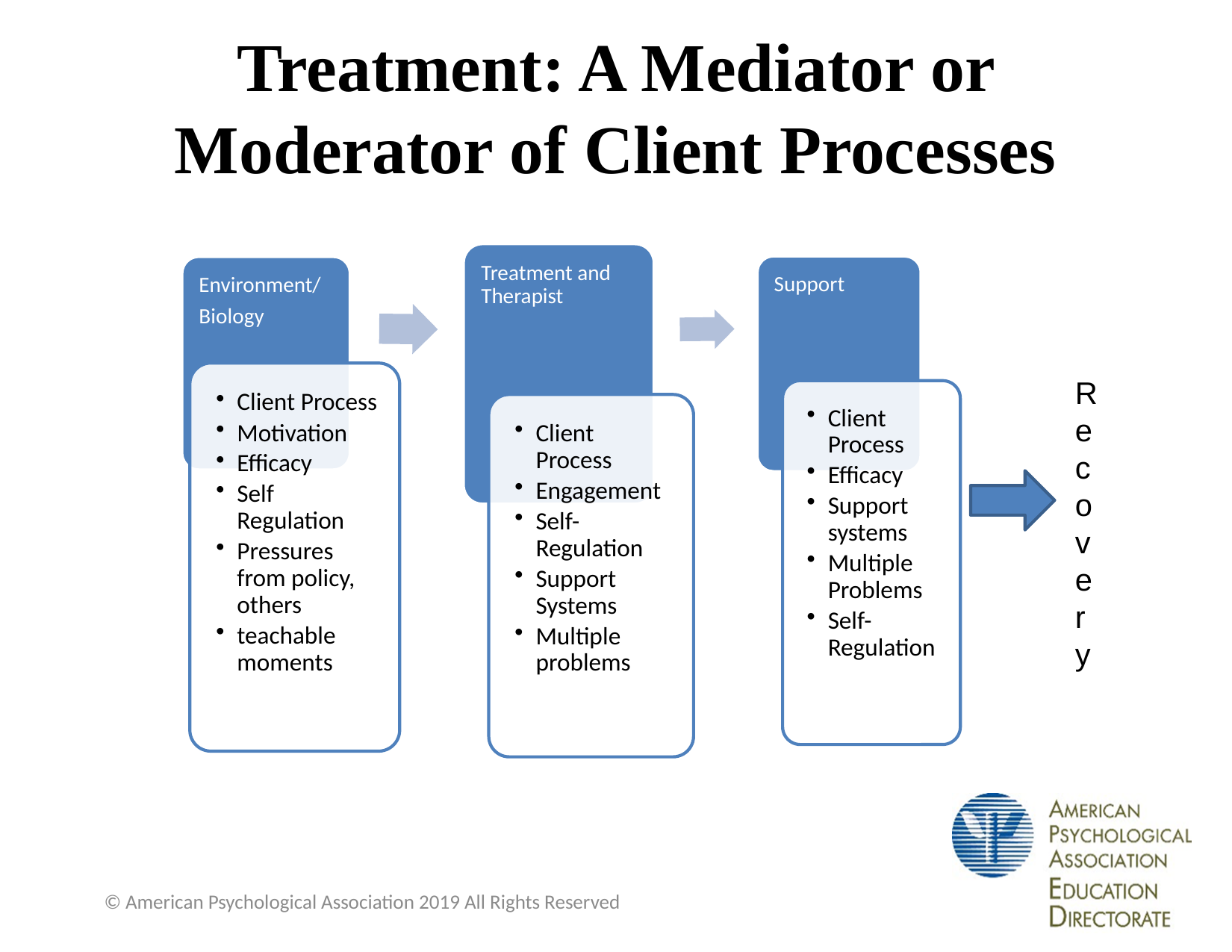

# Treatment: A Mediator or Moderator of Client Processes
Environment/
Biology
Client Process
Motivation
Efficacy
Self Regulation
Pressures from policy, others
teachable moments

Treatment and Therapist
Client Process
Engagement
Self-Regulation
Support Systems
Multiple problems

Support
Client Process
Efficacy
Support systems
Multiple Problems
Self-Regulation
Recovery

© American Psychological Association 2019 All Rights Reserved